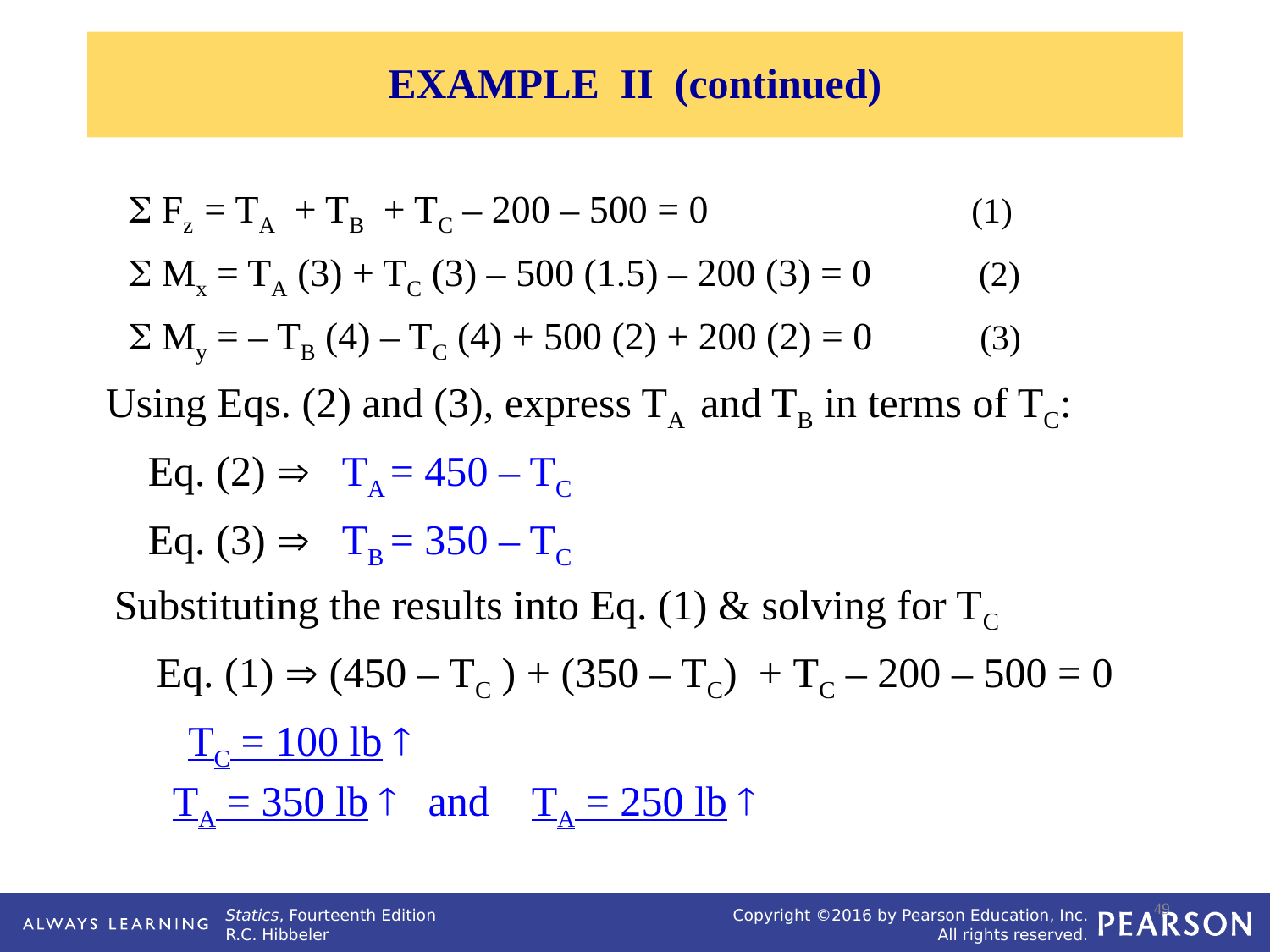

EXAMPLE  II  (continued)
Σ Fz  = TA  + TB  + TC – 200 – 500 = 0                           (1)
Σ Mx = TA (3) + TC (3) – 500 (1.5) – 200 (3) = 0           (2)
Σ My = – TB (4) – TC (4) + 500 (2) + 200 (2) = 0           (3)
Using Eqs. (2) and (3), express TA  and TB in terms of TC:
    Eq. (2) ⇒   TA = 450 – TC
    Eq. (3) ⇒   TB = 350 – TC
Substituting the results into Eq. (1) & solving for TC
    Eq. (1) ⇒ (450 – TC ) + (350 – TC)  + TC – 200 – 500 = 0
       TC = 100 lb ↑
 TA = 350 lb ↑   and    TA = 250 lb ↑
49